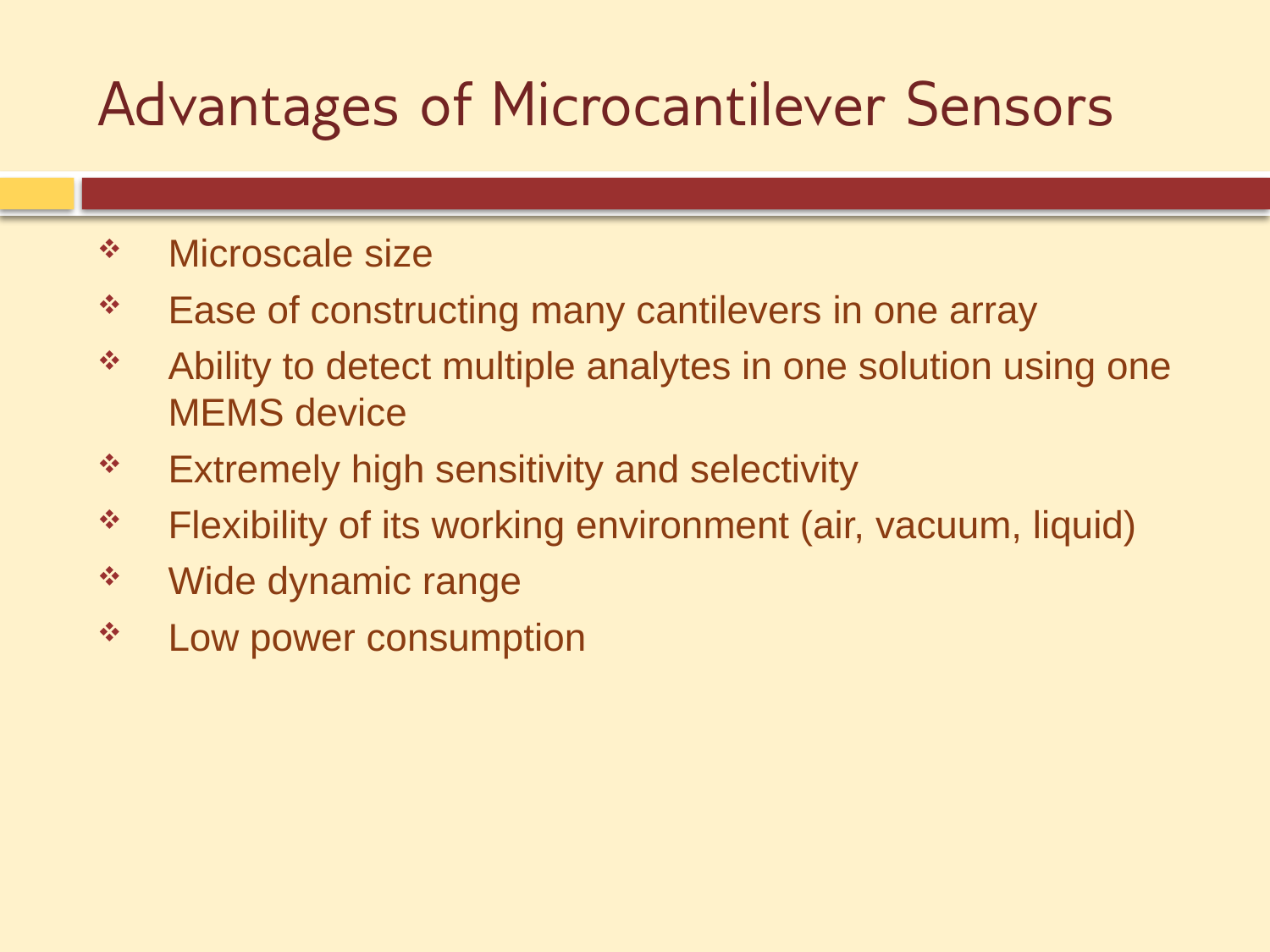

# Advantages of Microcantilever Sensors
Microscale size
Ease of constructing many cantilevers in one array
Ability to detect multiple analytes in one solution using one MEMS device
Extremely high sensitivity and selectivity
Flexibility of its working environment (air, vacuum, liquid)
Wide dynamic range
Low power consumption